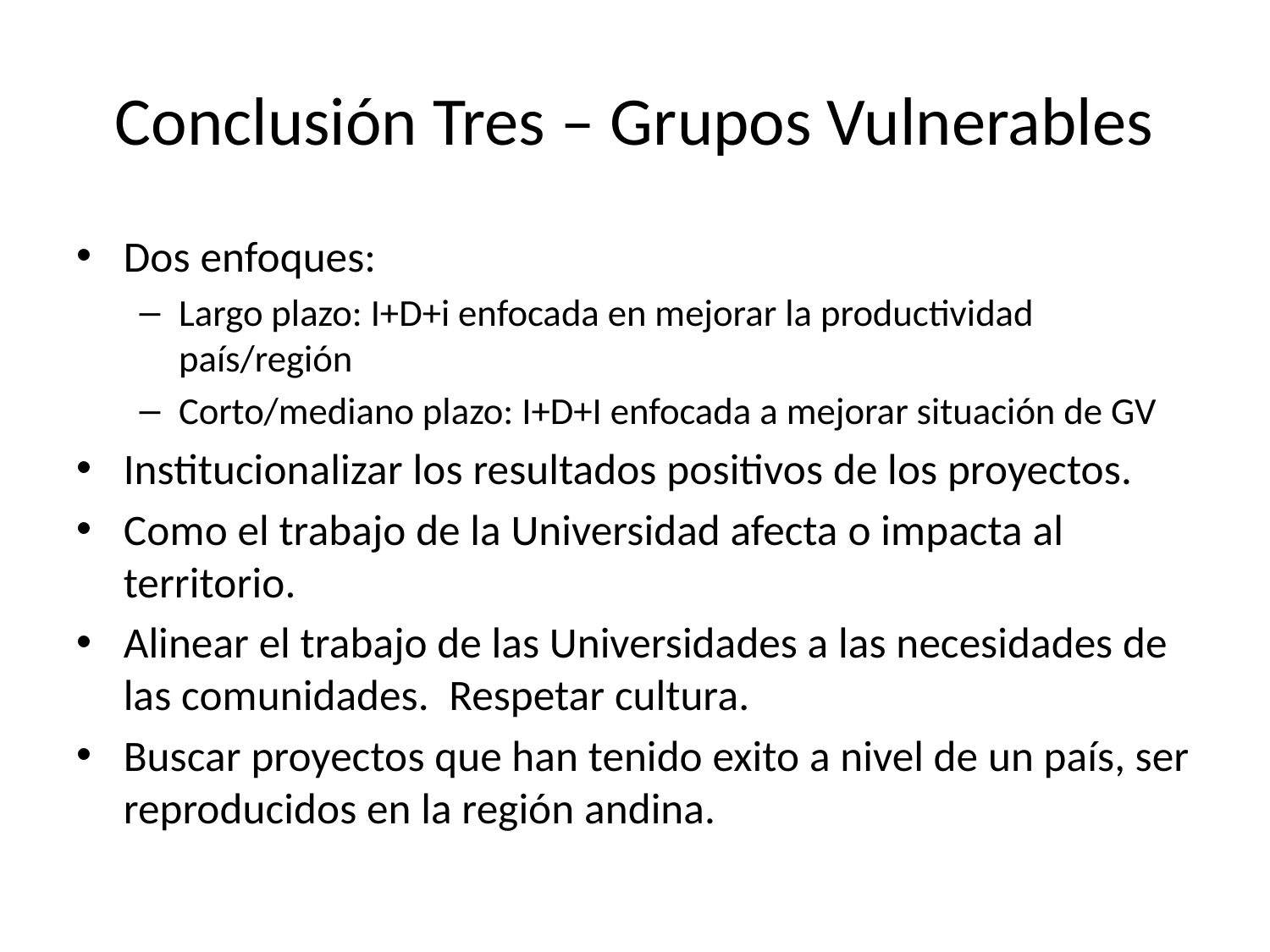

# Conclusión Tres – Grupos Vulnerables
Dos enfoques:
Largo plazo: I+D+i enfocada en mejorar la productividad país/región
Corto/mediano plazo: I+D+I enfocada a mejorar situación de GV
Institucionalizar los resultados positivos de los proyectos.
Como el trabajo de la Universidad afecta o impacta al territorio.
Alinear el trabajo de las Universidades a las necesidades de las comunidades.  Respetar cultura.
Buscar proyectos que han tenido exito a nivel de un país, ser reproducidos en la región andina.